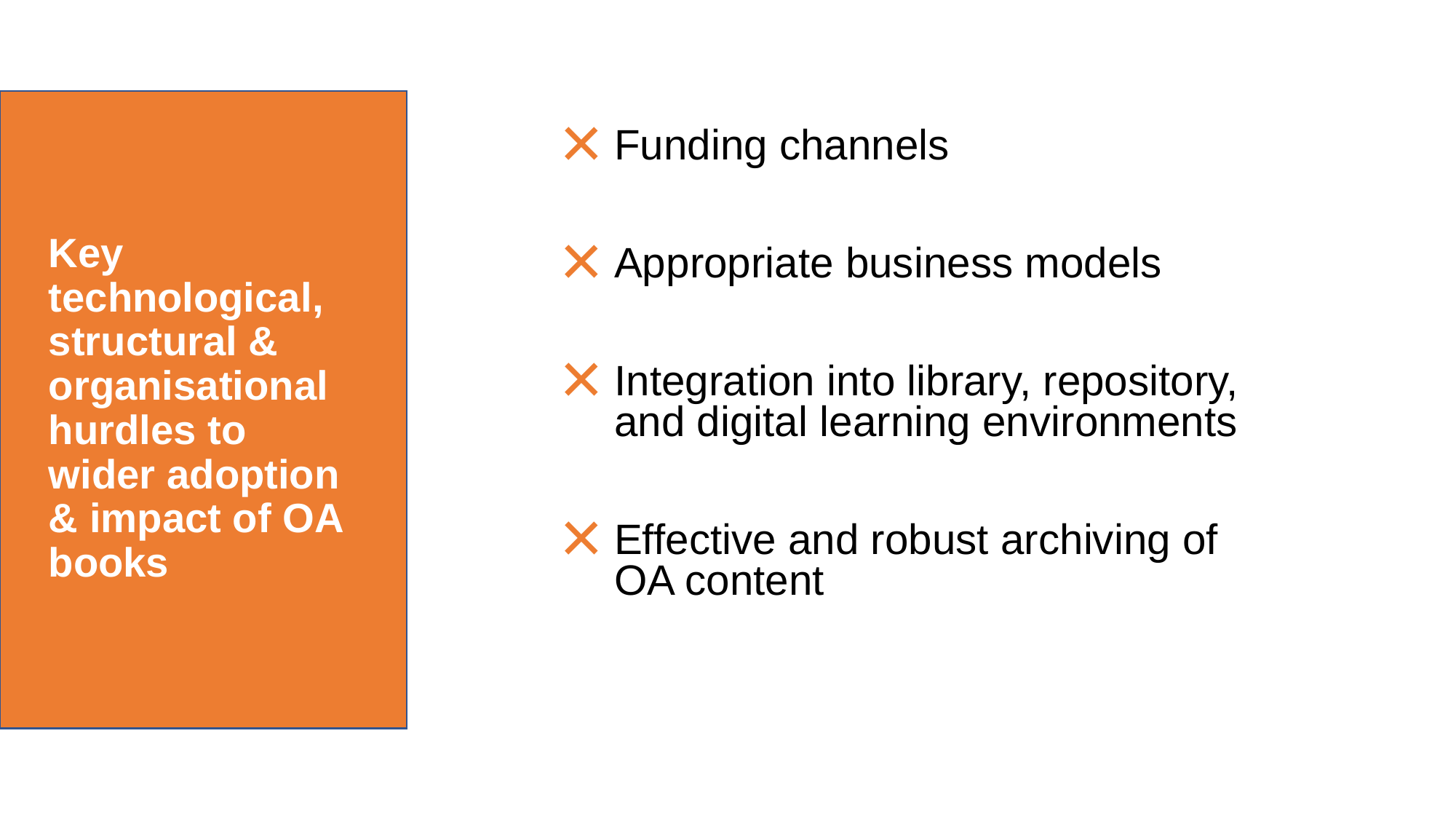

Funding channels

Appropriate business models

Integration into library, repository, and digital learning environments

Effective and robust archiving of
OA content
# Key technological, structural & organisational hurdles to wider adoption & impact of OA books